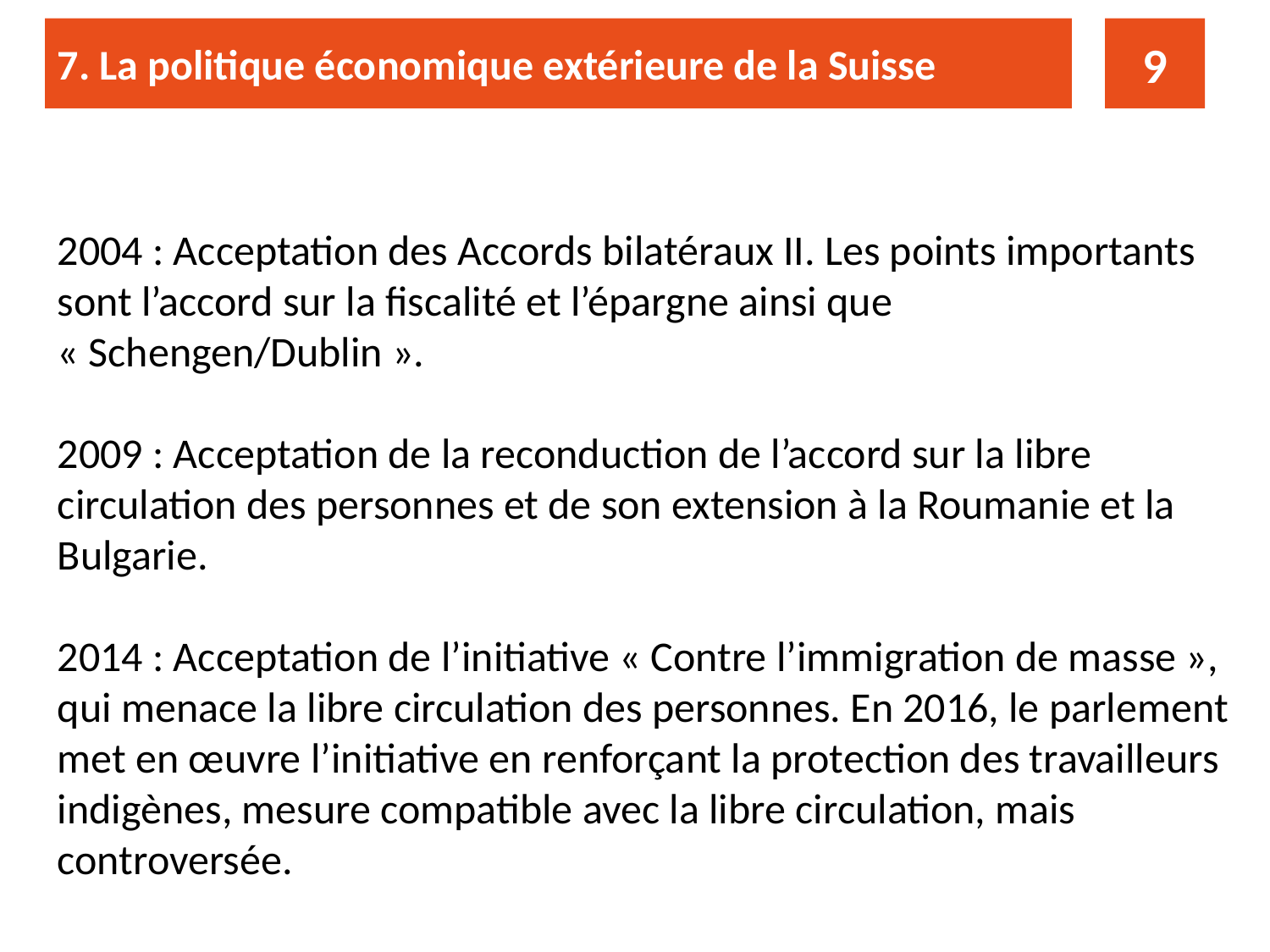

7. La politique économique extérieure de la Suisse
9

2004 : Acceptation des Accords bilatéraux II. Les points importants sont l’accord sur la fiscalité et l’épargne ainsi que « Schengen/Dublin ».

2009 : Acceptation de la reconduction de l’accord sur la libre circulation des personnes et de son extension à la Roumanie et la Bulgarie.

2014 : Acceptation de l’initiative « Contre l’immigration de masse », qui menace la libre circulation des personnes. En 2016, le parlement met en œuvre l’initiative en renforçant la protection des travailleurs indigènes, mesure compatible avec la libre circulation, mais controversée.